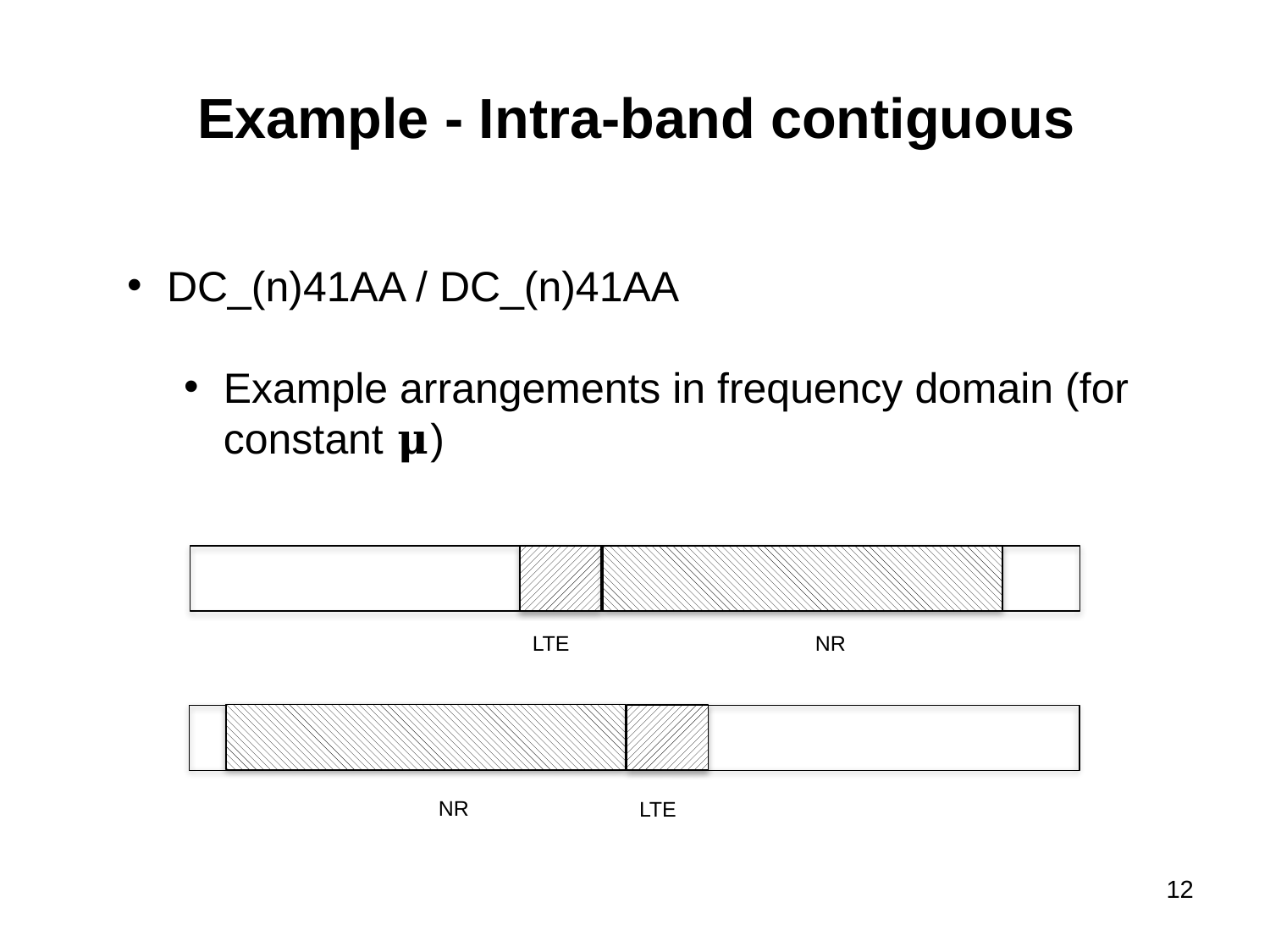

Example - Intra-band contiguous
DC_(n)41AA / DC_(n)41AA

Example arrangements in frequency domain (for constant 𝛍)

LTE
NR

NR
LTE
12